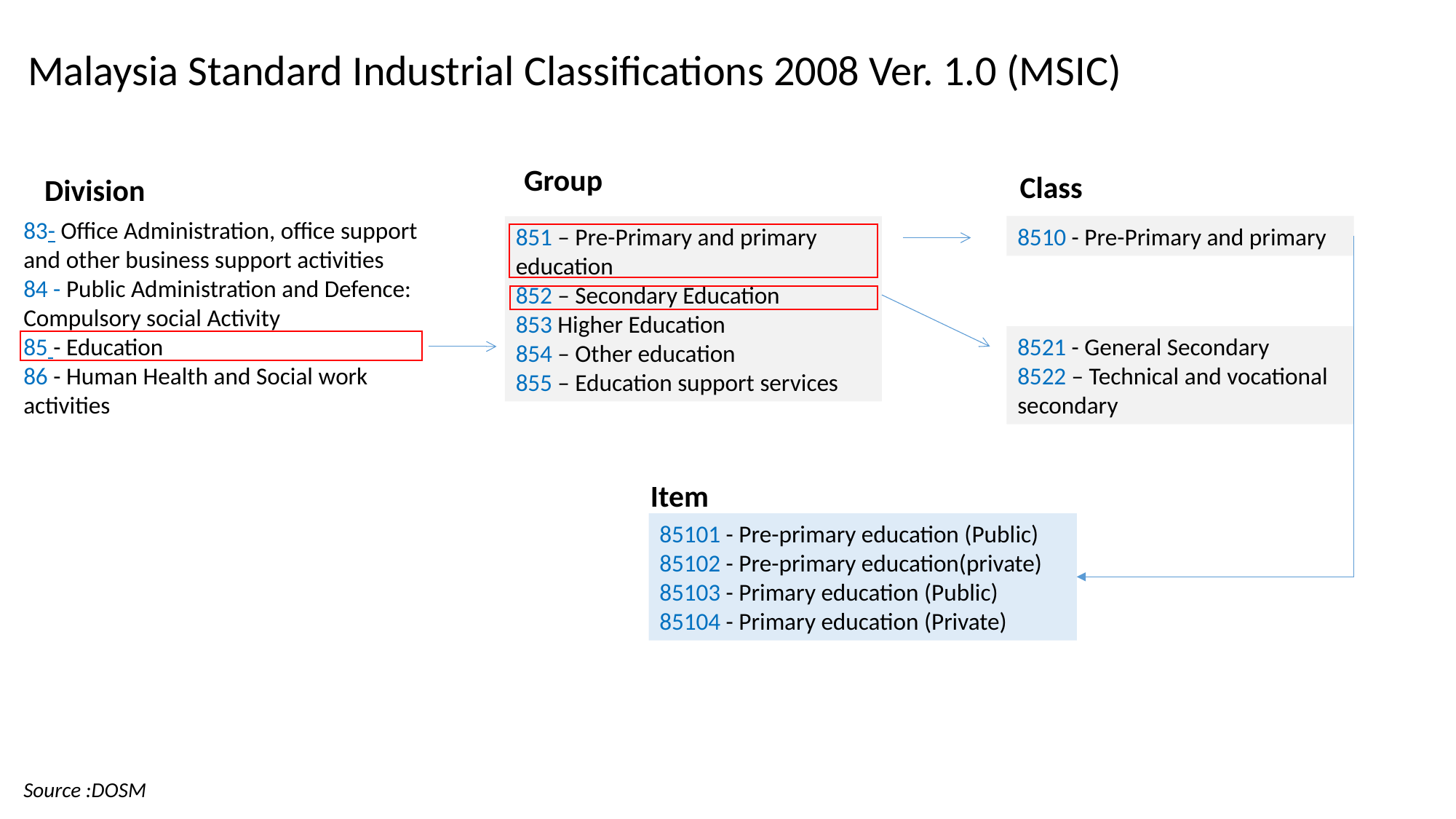

Malaysia Standard Industrial Classifications 2008 Ver. 1.0 (MSIC)
Group
Class
Division
83- Office Administration, office support and other business support activities
84 - Public Administration and Defence: Compulsory social Activity
85 - Education
86 - Human Health and Social work activities
8510 - Pre-Primary and primary
851 – Pre-Primary and primary education
852 – Secondary Education
853 Higher Education
854 – Other education
855 – Education support services

8521 - General Secondary
8522 – Technical and vocational secondary

Item
85101 - Pre-primary education (Public)
85102 - Pre-primary education(private)
85103 - Primary education (Public)
85104 - Primary education (Private)
Source :DOSM